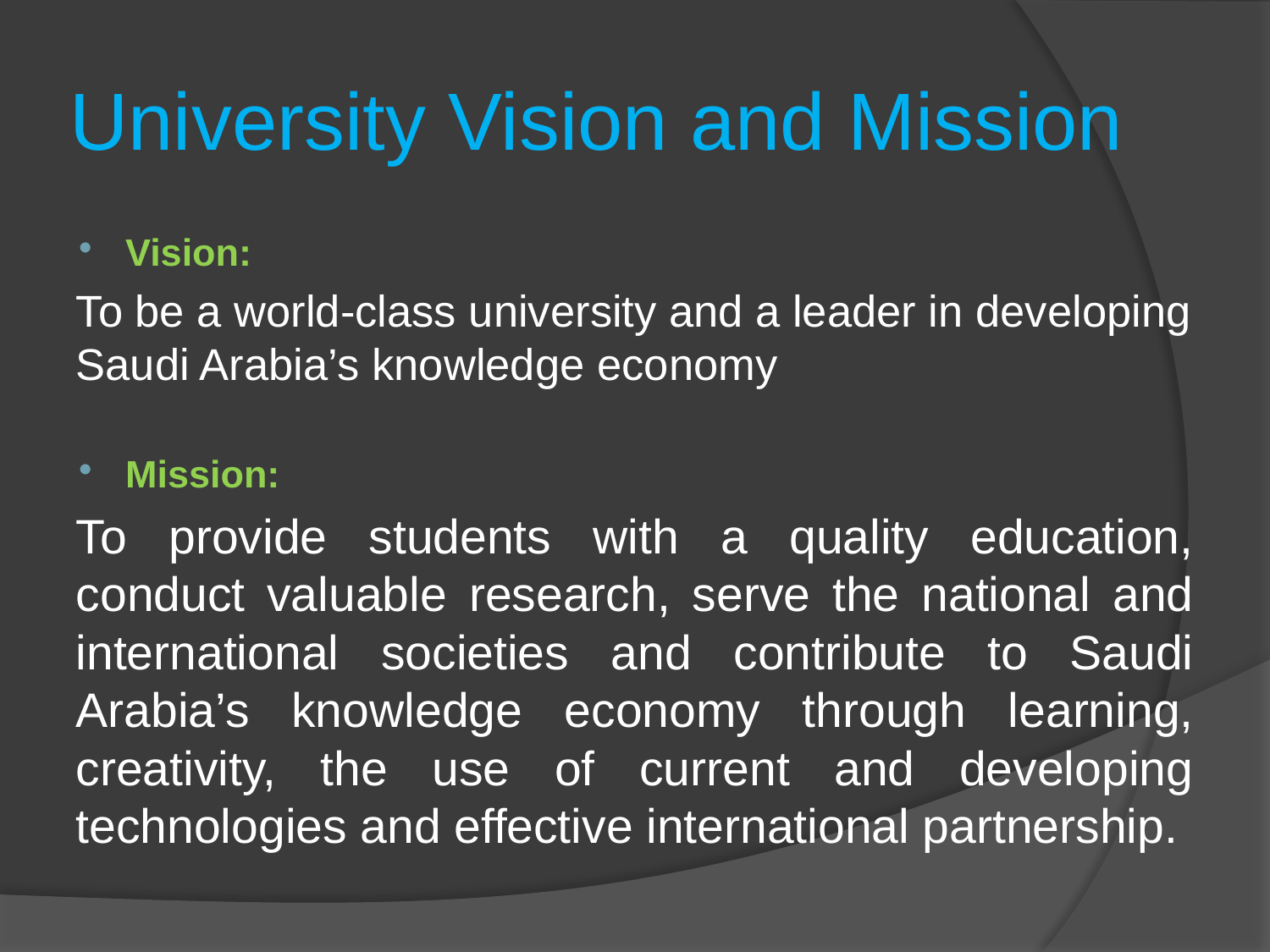

# University Vision and Mission
Vision:
To be a world-class university and a leader in developing Saudi Arabia’s knowledge economy

Mission:
To provide students with a quality education, conduct valuable research, serve the national and international societies and contribute to Saudi Arabia’s knowledge economy through learning, creativity, the use of current and developing technologies and effective international partnership.